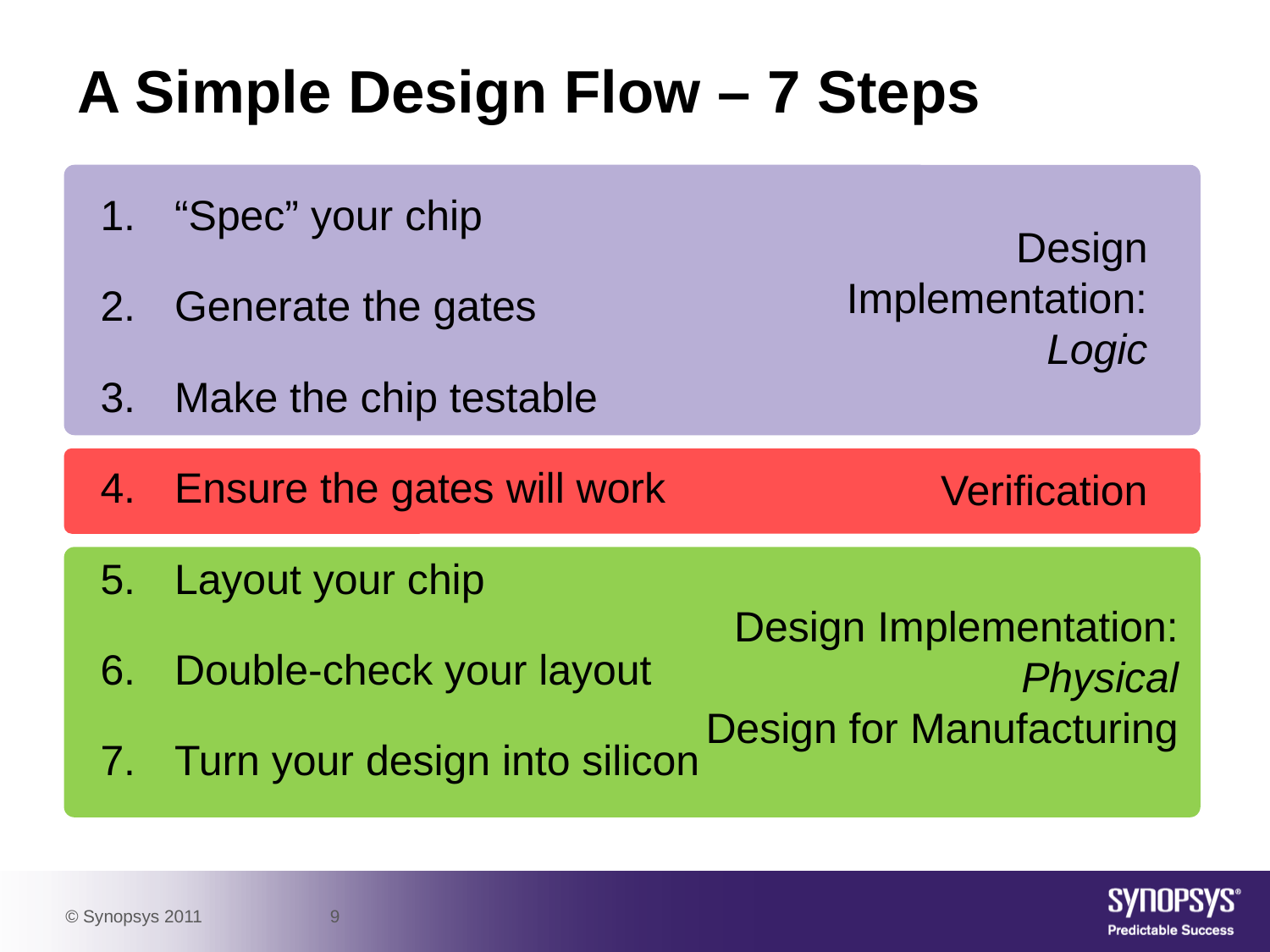

# A Simple Design Flow – 7 Steps
“Spec” your chip
Generate the gates
Make the chip testable
Ensure the gates will work
Layout your chip
Double-check your layout
Turn your design into silicon

Design Implementation:
Logic

Verification

Design Implementation:
Physical
Design for Manufacturing